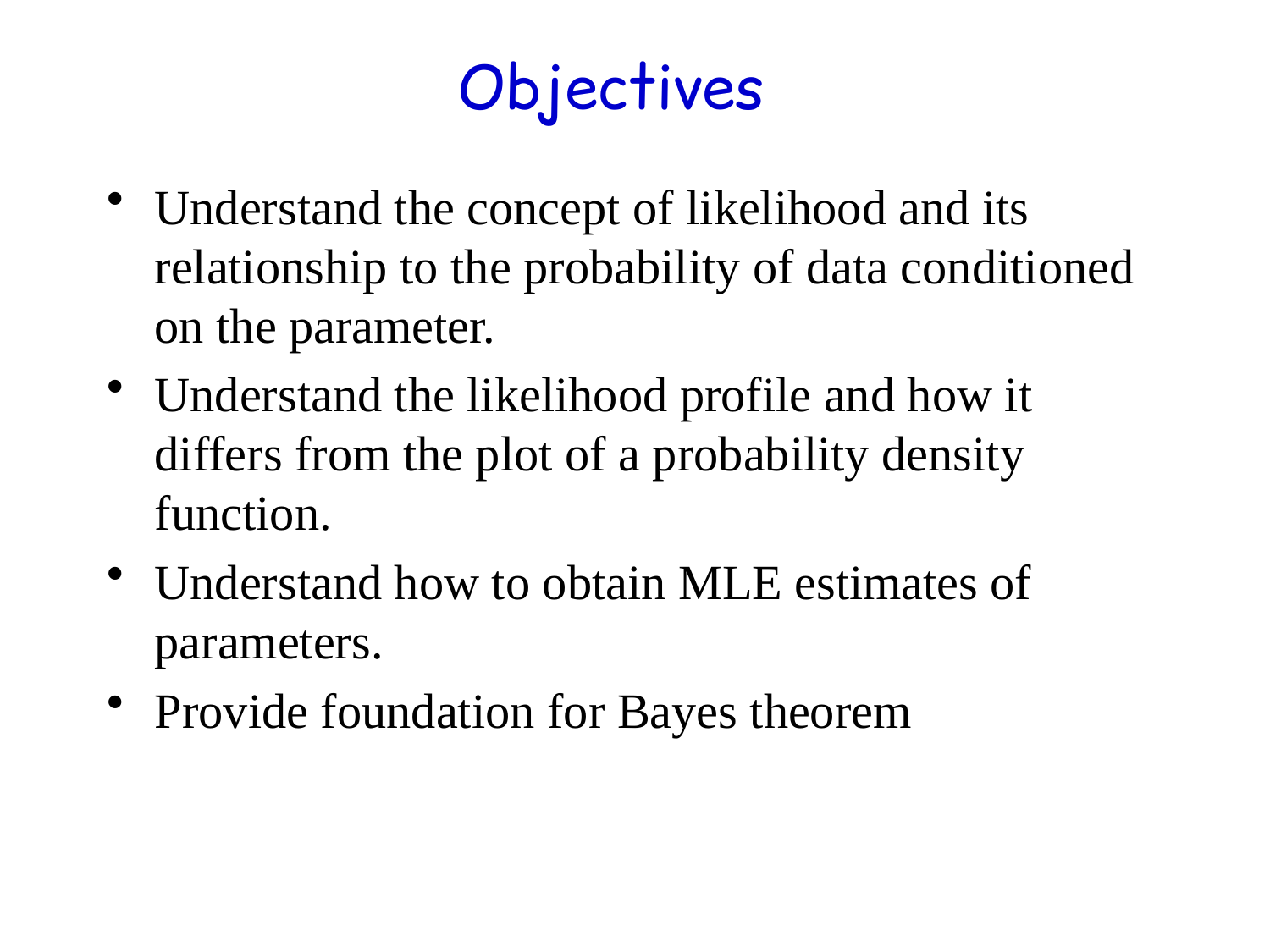

# Objectives
Understand the concept of likelihood and its relationship to the probability of data conditioned on the parameter.
Understand the likelihood profile and how it differs from the plot of a probability density function.
Understand how to obtain MLE estimates of parameters.
Provide foundation for Bayes theorem